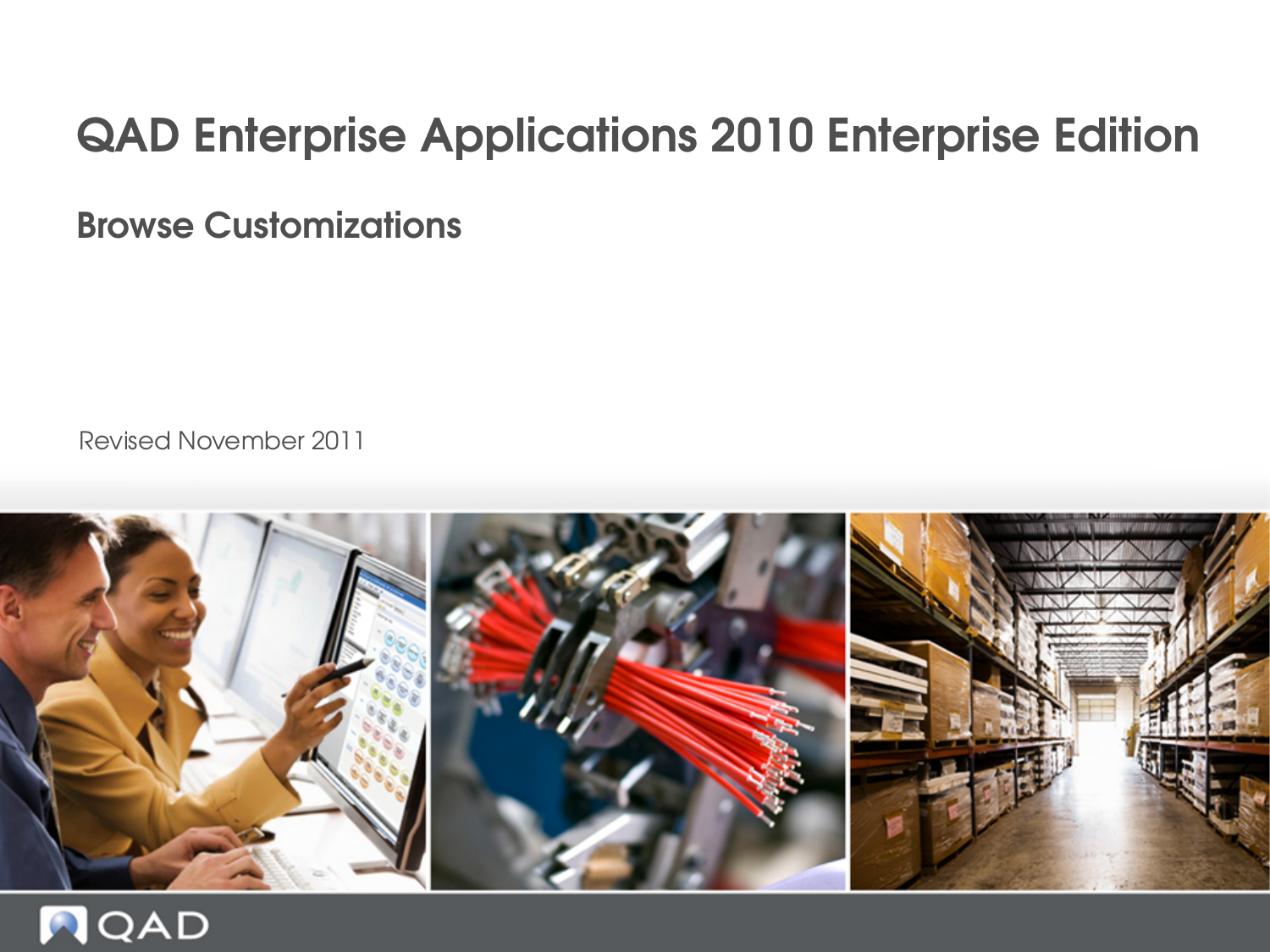

# QAD Enterprise Applications 2010 Enterprise Edition
Browse Customizations

Revised November 2011